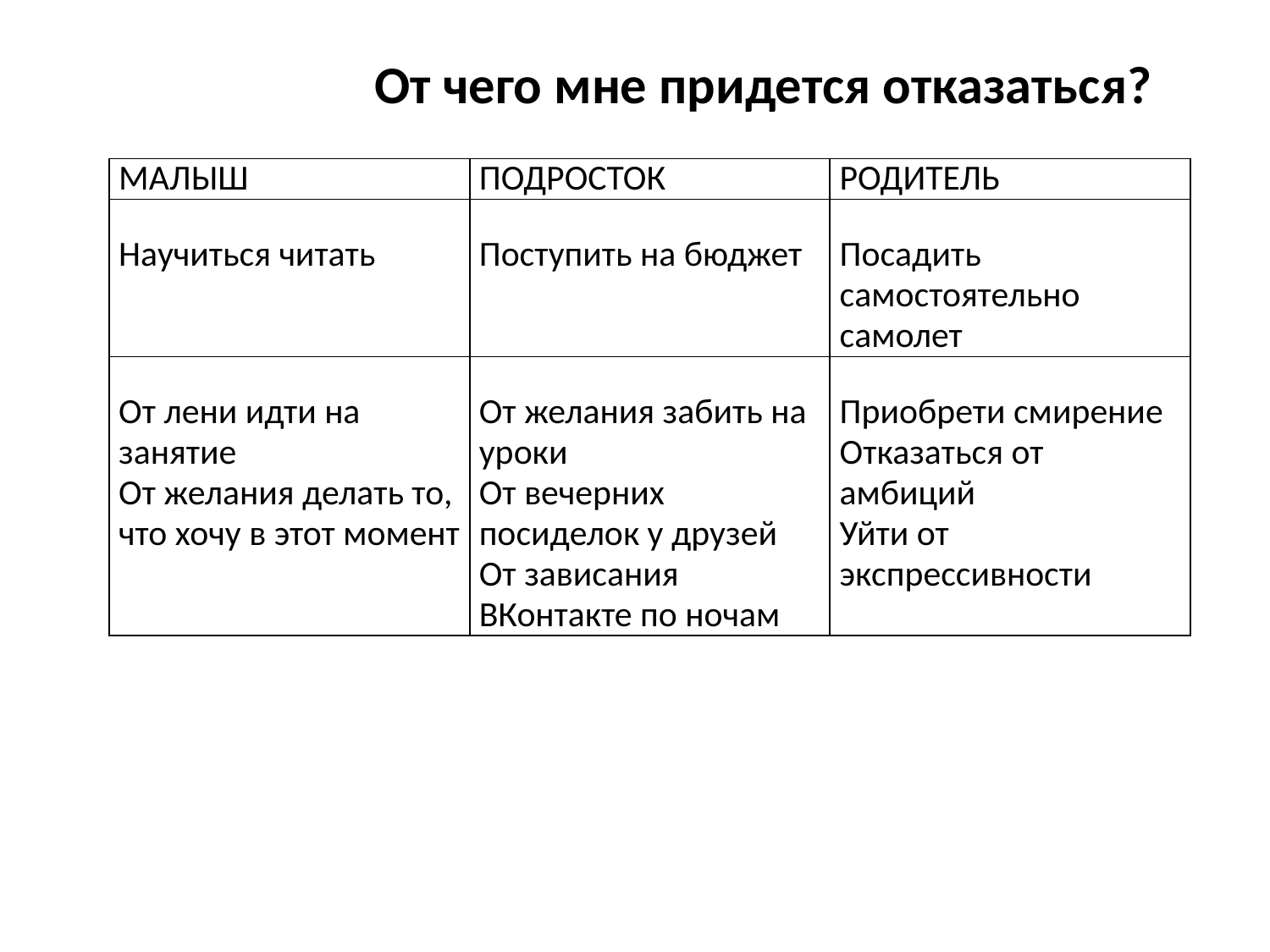

От чего мне придется отказаться?

| МАЛЫШ | ПОДРОСТОК | РОДИТЕЛЬ |
| --- | --- | --- |
| Научиться читать | Поступить на бюджет | Посадить самостоятельно самолет |
| От лени идти на занятие От желания делать то, что хочу в этот момент | От желания забить на уроки От вечерних посиделок у друзей От зависания ВКонтакте по ночам | Приобрети смирение Отказаться от амбиций Уйти от экспрессивности |